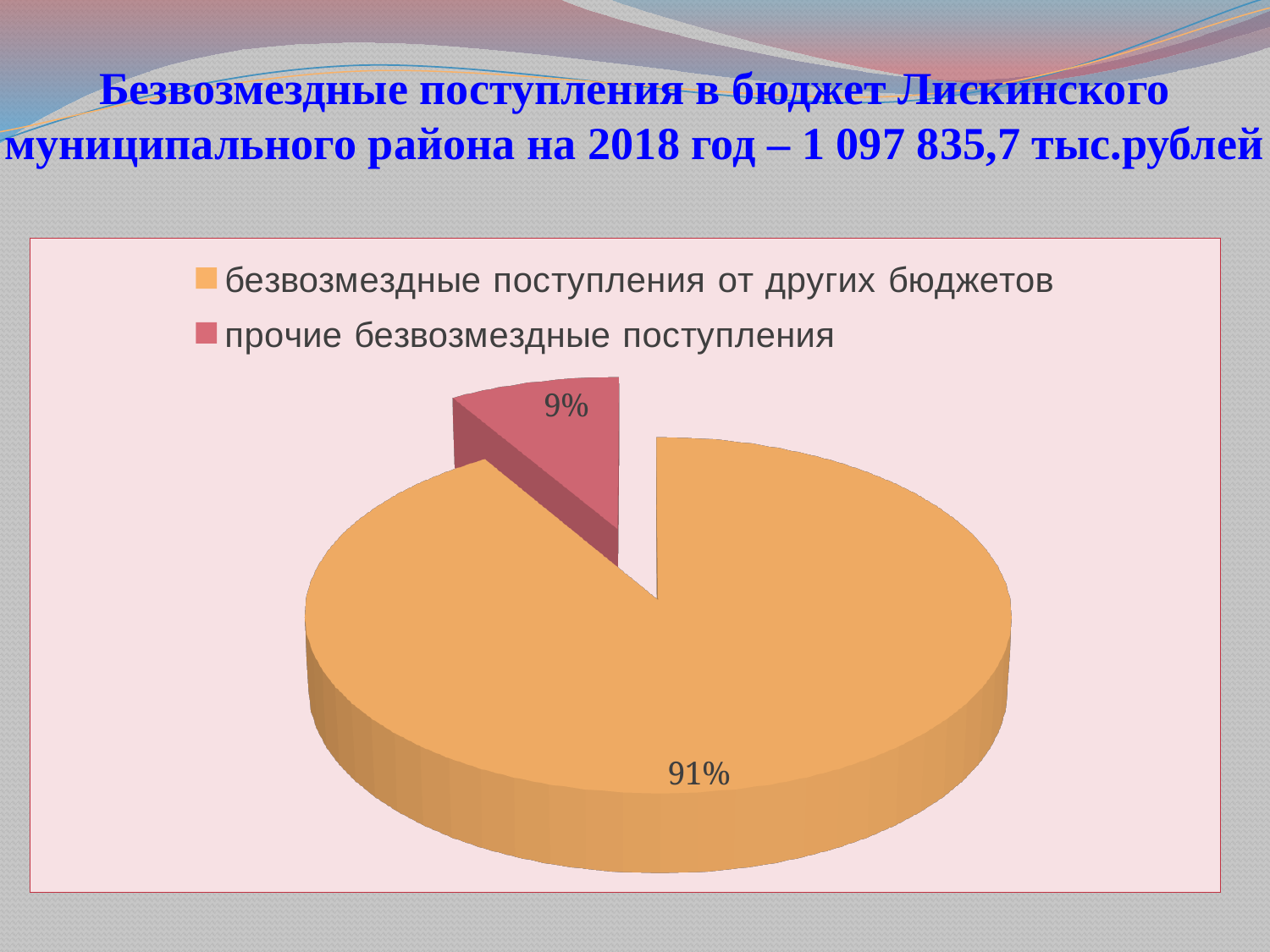

# Безвозмездные поступления в бюджет Лискинского муниципального района на 2018 год – 1 097 835,7 тыс.рублей

[unsupported chart]